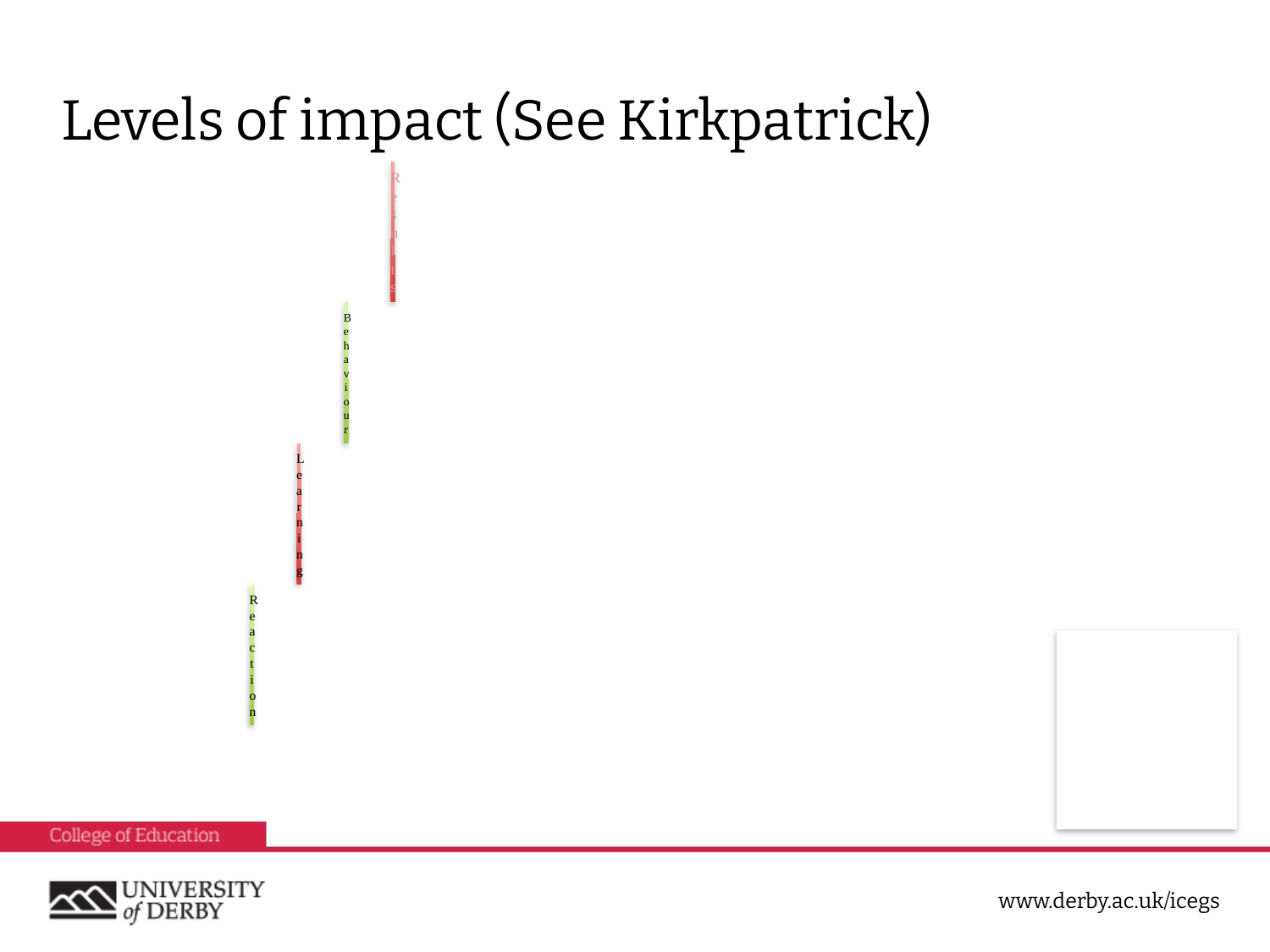

# Levels of impact (See Kirkpatrick)
Results
Behaviour
Learning
Reaction